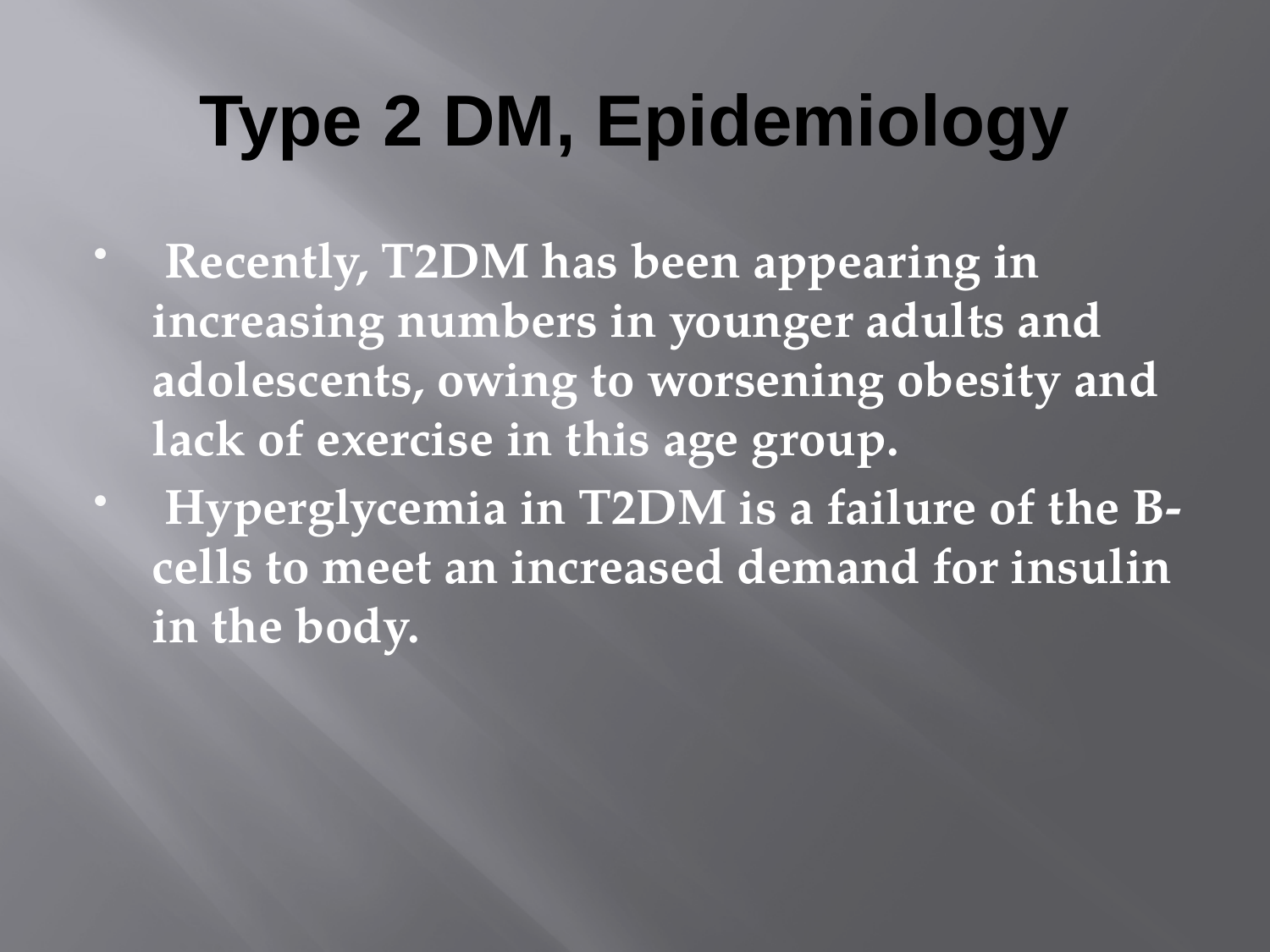

# Type 2 DM, Epidemiology
 Recently, T2DM has been appearing in increasing numbers in younger adults and adolescents, owing to worsening obesity and lack of exercise in this age group.
 Hyperglycemia in T2DM is a failure of the B-cells to meet an increased demand for insulin in the body.